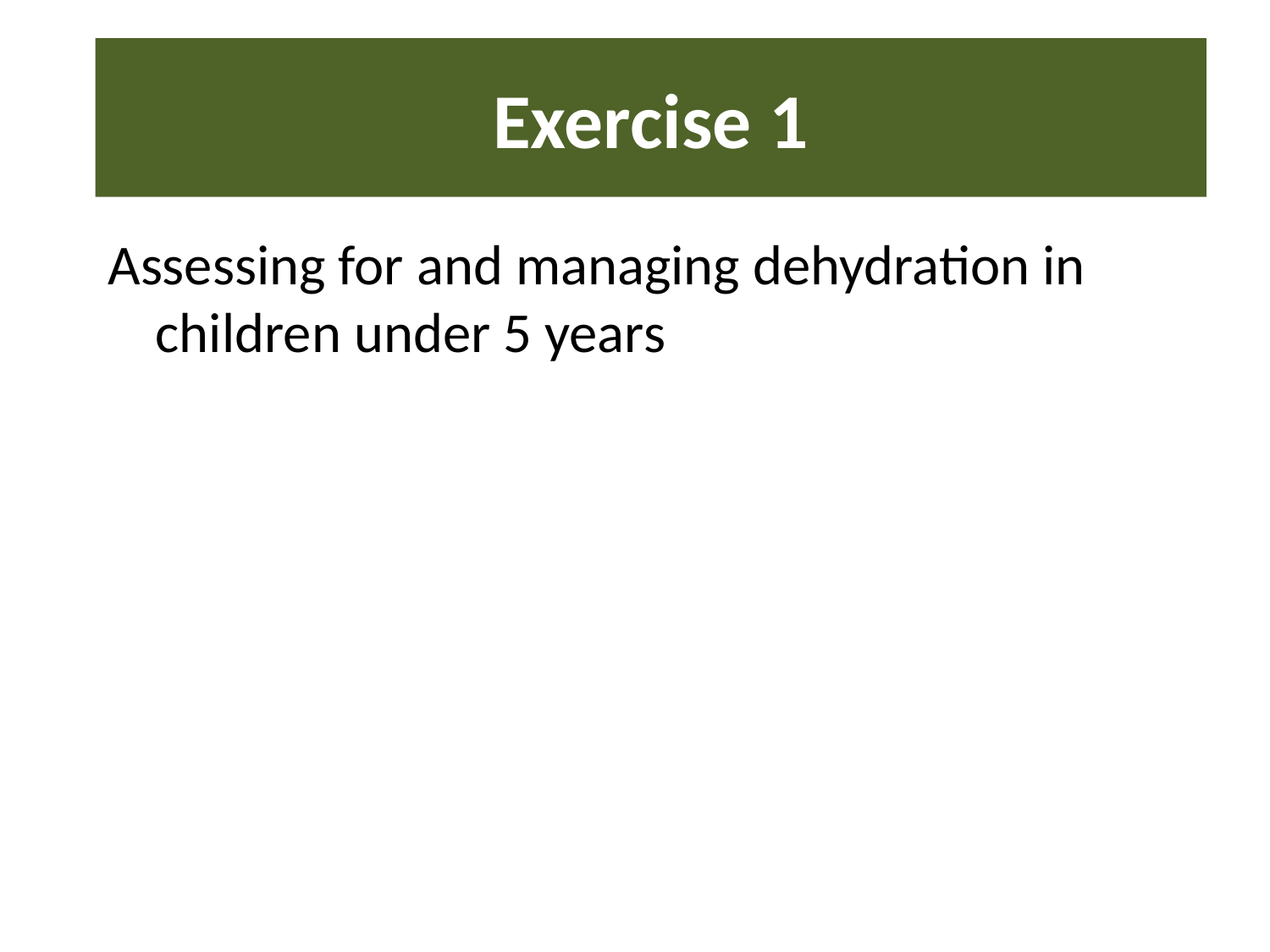

# Exercise 1
Assessing for and managing dehydration in children under 5 years